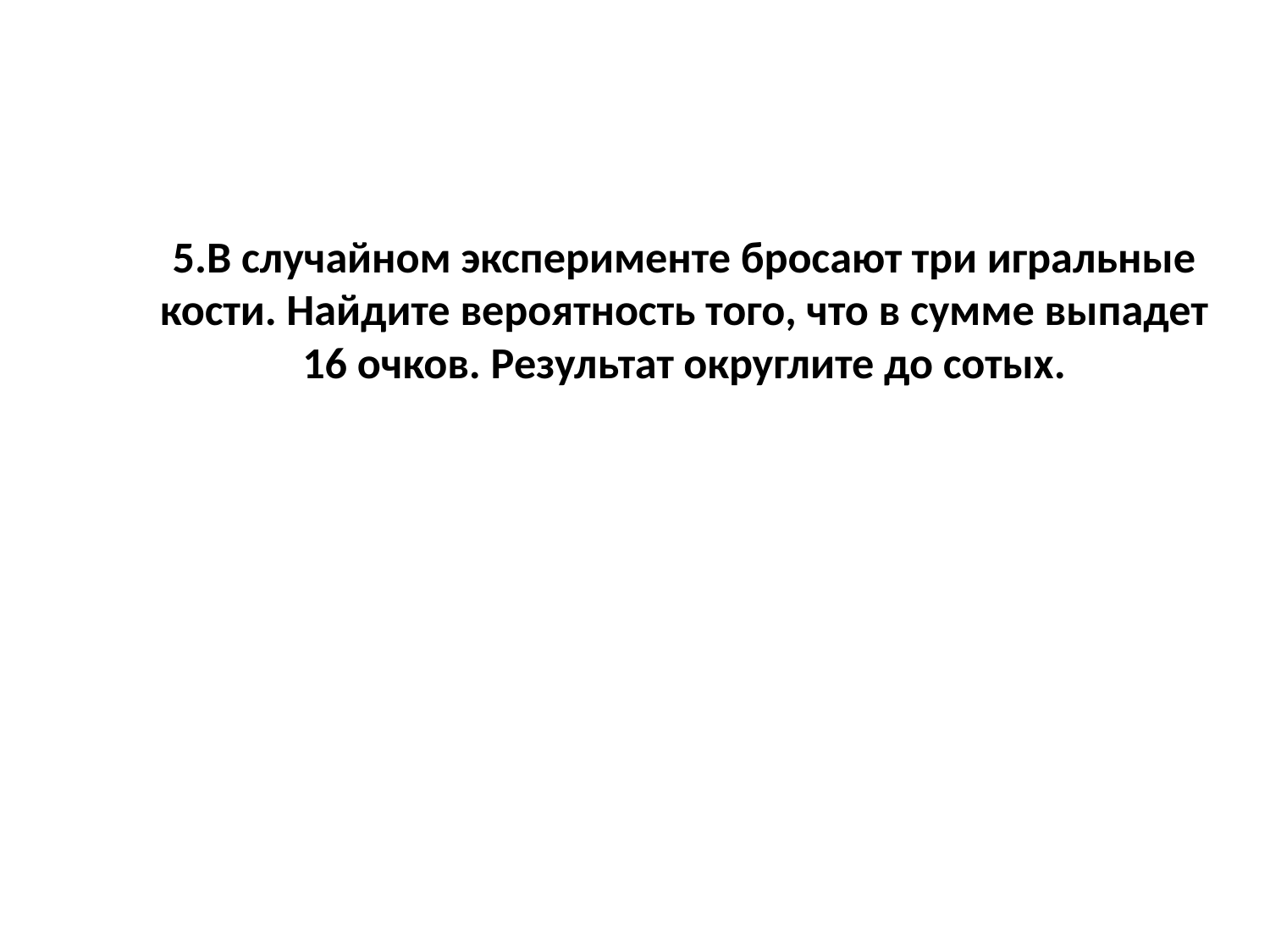

# 5.В случайном эксперименте бросают три игральные кости. Найдите вероятность того, что в сумме выпадет 16 очков. Результат округлите до сотых.